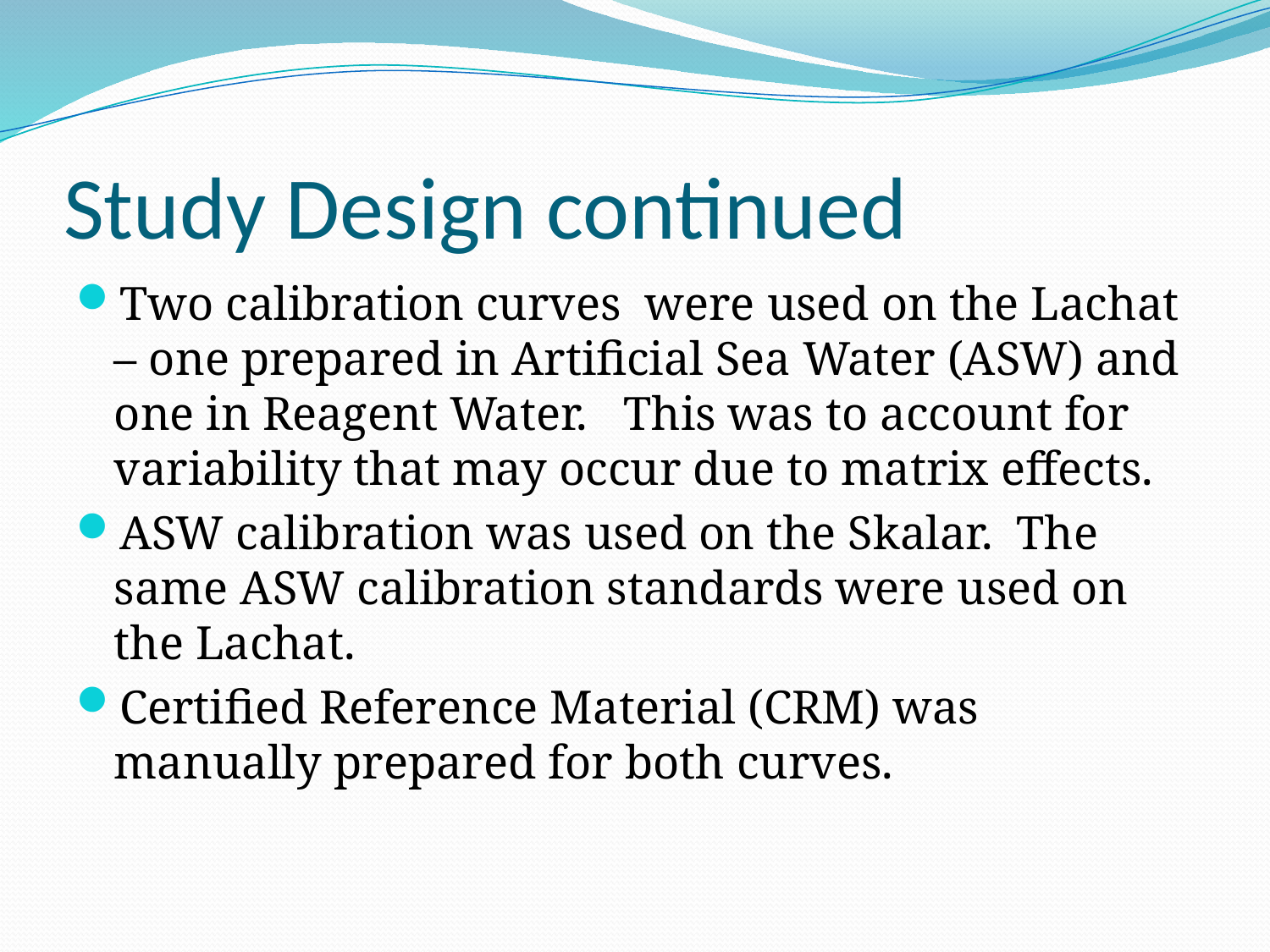

# Study Design continued
Two calibration curves  were used on the Lachat – one prepared in Artificial Sea Water (ASW) and one in Reagent Water.   This was to account for variability that may occur due to matrix effects.
ASW calibration was used on the Skalar.  The same ASW calibration standards were used on the Lachat.
Certified Reference Material (CRM) was manually prepared for both curves.